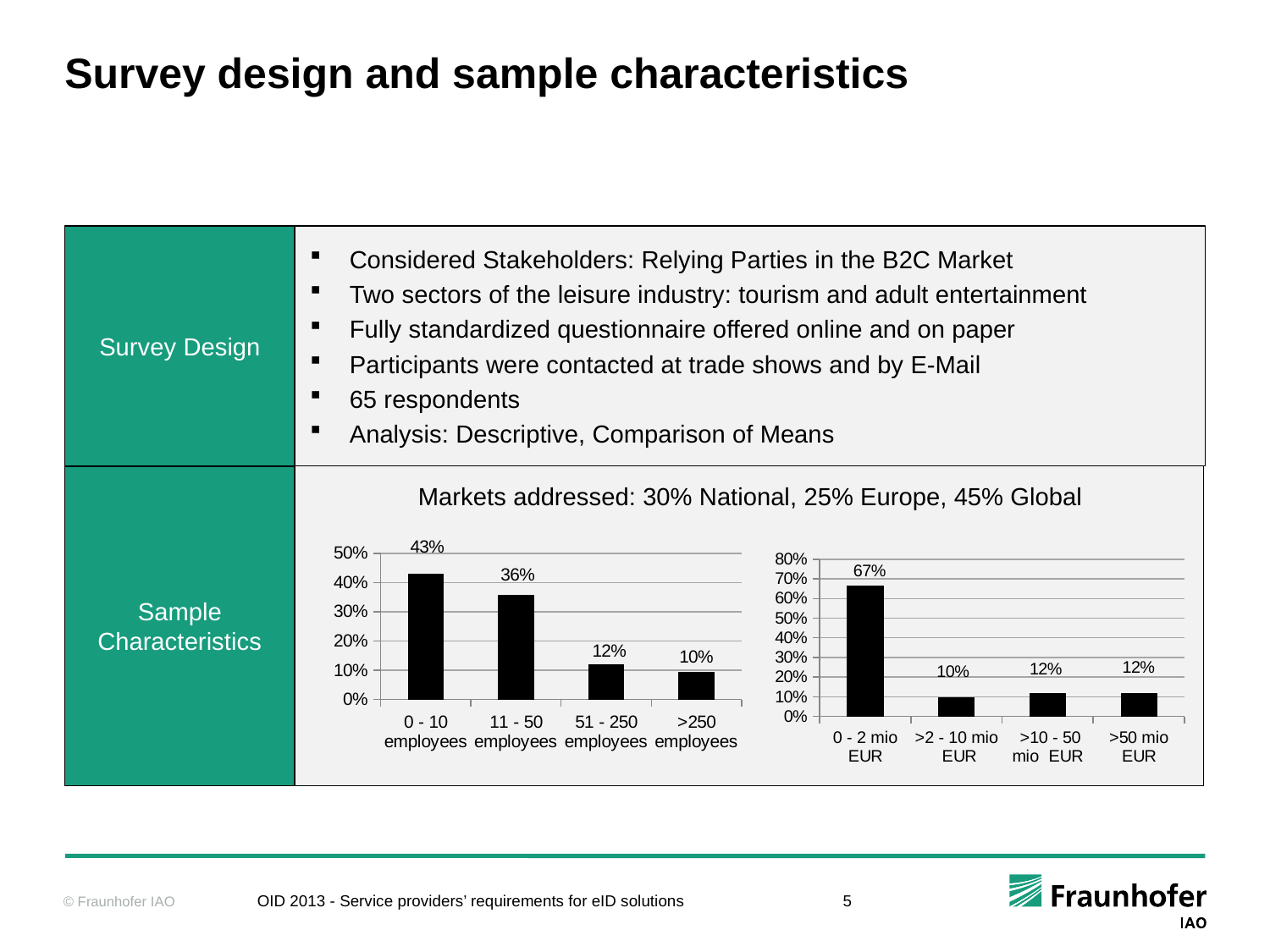

# Survey design and sample characteristics
Survey Design
Considered Stakeholders: Relying Parties in the B2C Market
Two sectors of the leisure industry: tourism and adult entertainment
Fully standardized questionnaire offered online and on paper
Participants were contacted at trade shows and by E-Mail
65 respondents
Analysis: Descriptive, Comparison of Means
Sample Characteristics
Markets addressed: 30% National, 25% Europe, 45% Global

### Chart

| Category |  |
|---|---|
| 0 - 10 employees | 0.42857142857142855 |
| 11 - 50 employees | 0.3571428571428574 |
| 51 - 250 employees | 0.11904761904761907 |
| >250 employees | 0.09523809523809526 |

### Chart

| Category |  |
|---|---|
| 0 - 2 mio EUR | 0.6666666666666666 |
| >2 - 10 mio  EUR | 0.09523809523809525 |
|  >10 - 50 mio  EUR | 0.11904761904761905 |
| >50 mio EUR | 0.11904761904761905 |